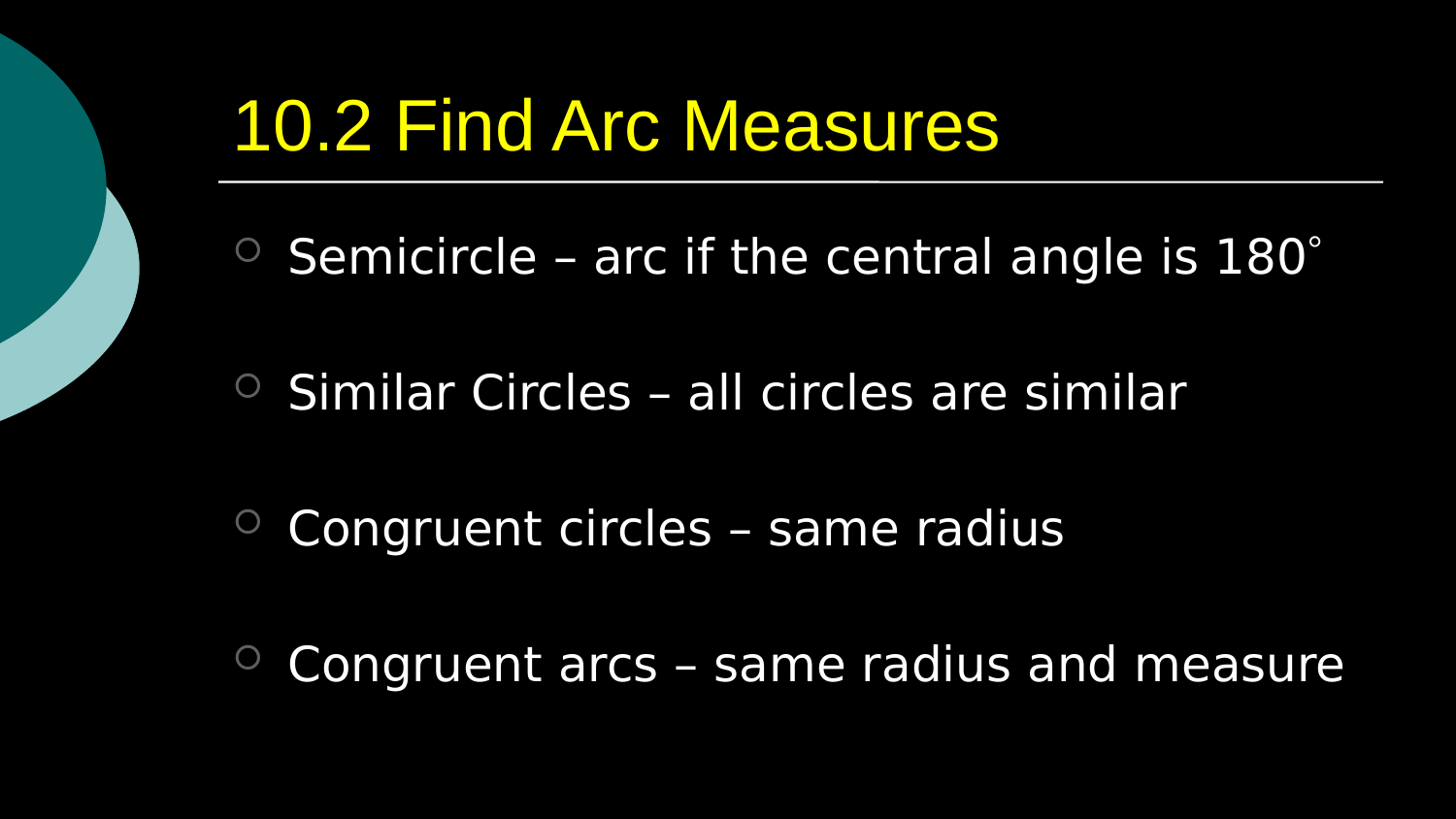

# 10.2 Find Arc Measures
Semicircle – arc if the central angle is 180°

Similar Circles – all circles are similar

Congruent circles – same radius

Congruent arcs – same radius and measure